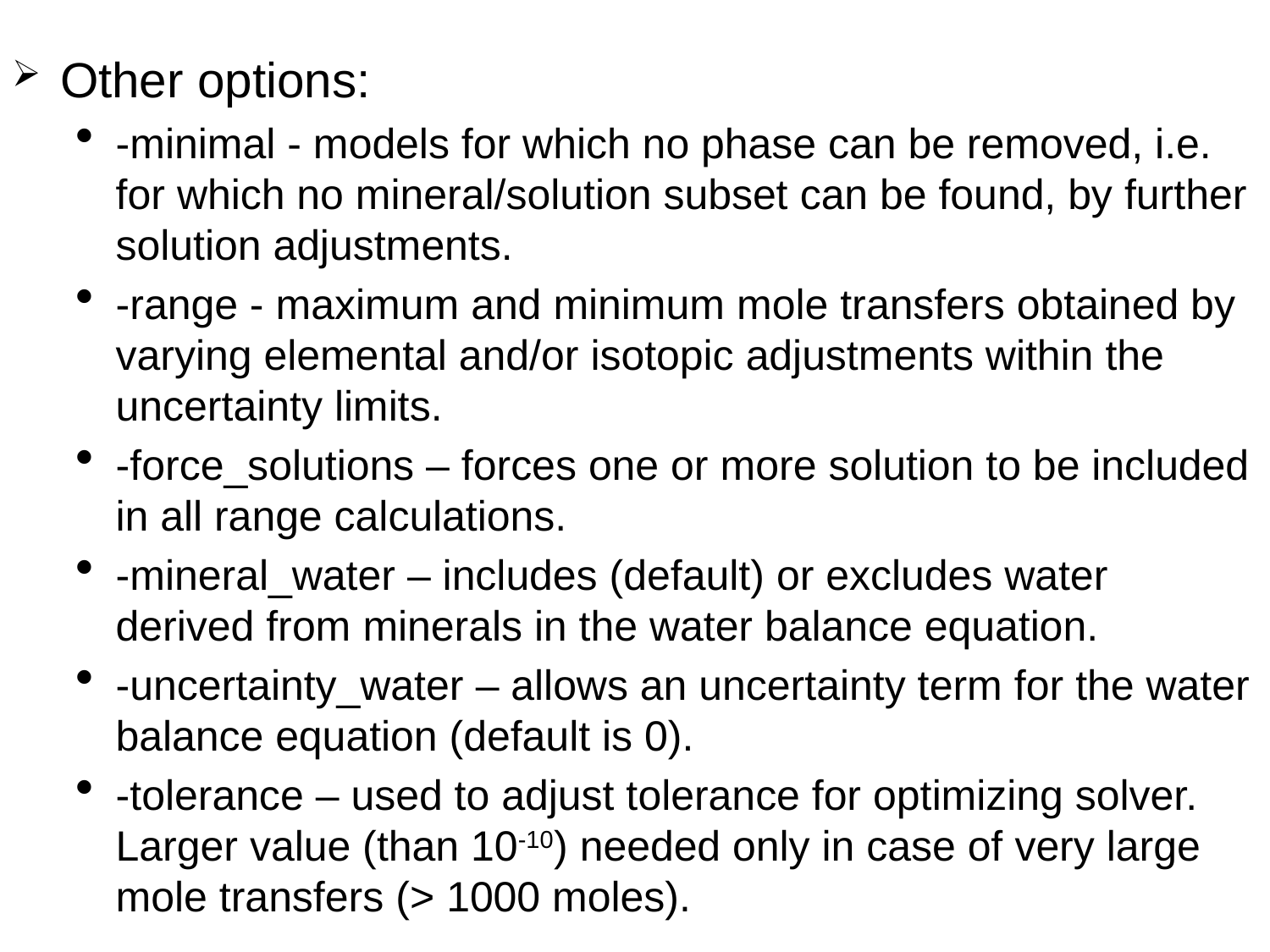

Other options:
-minimal - models for which no phase can be removed, i.e. for which no mineral/solution subset can be found, by further solution adjustments.
-range - maximum and minimum mole transfers obtained by varying elemental and/or isotopic adjustments within the uncertainty limits.
-force_solutions – forces one or more solution to be included in all range calculations.
-mineral_water – includes (default) or excludes water derived from minerals in the water balance equation.
-uncertainty_water – allows an uncertainty term for the water balance equation (default is 0).
-tolerance – used to adjust tolerance for optimizing solver. Larger value (than 10-10) needed only in case of very large mole transfers (> 1000 moles).